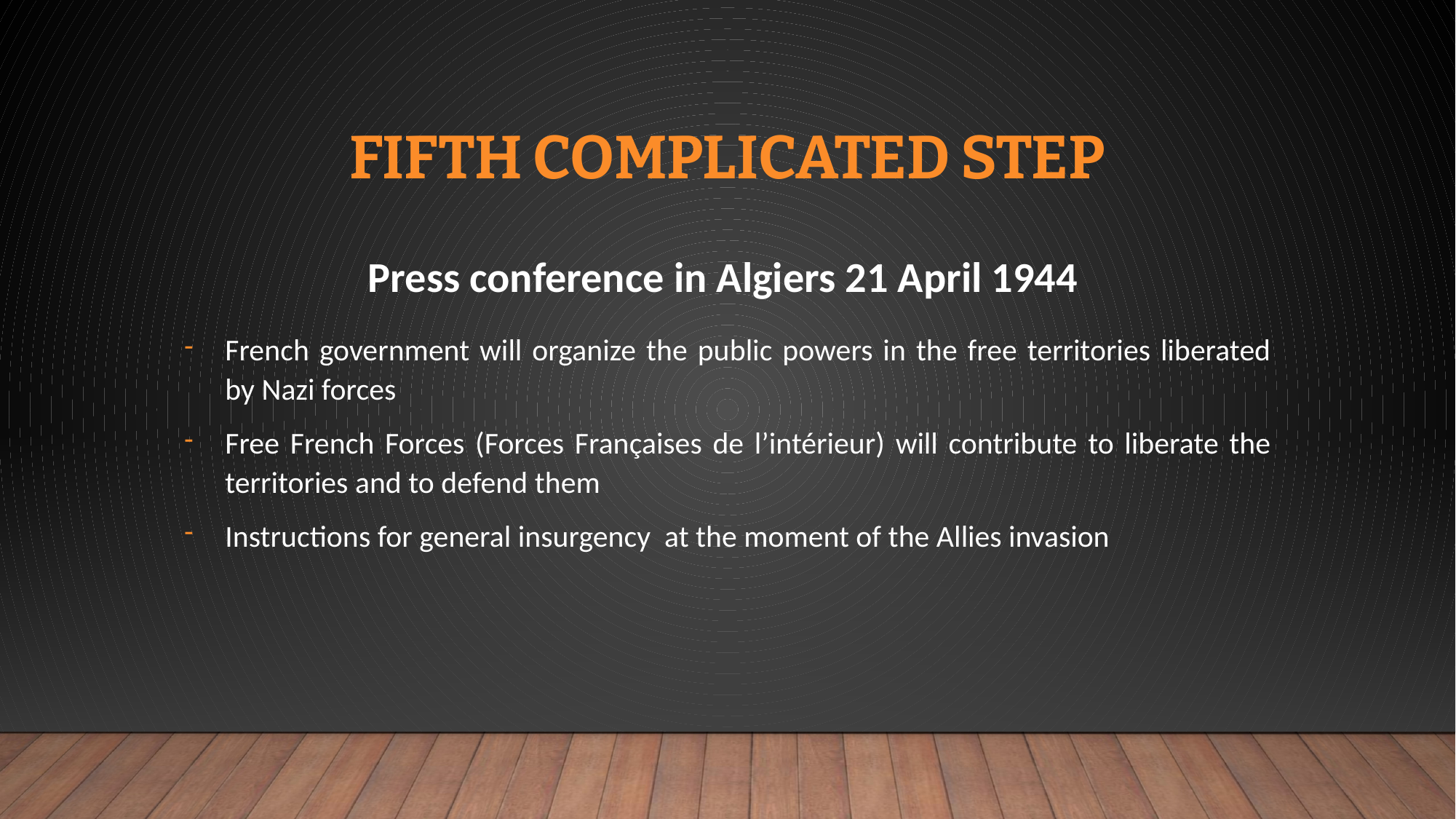

# FIFTH COMPLICATED STEP
Press conference in Algiers 21 April 1944
French government will organize the public powers in the free territories liberated by Nazi forces
Free French Forces (Forces Françaises de l’intérieur) will contribute to liberate the territories and to defend them
Instructions for general insurgency  at the moment of the Allies invasion